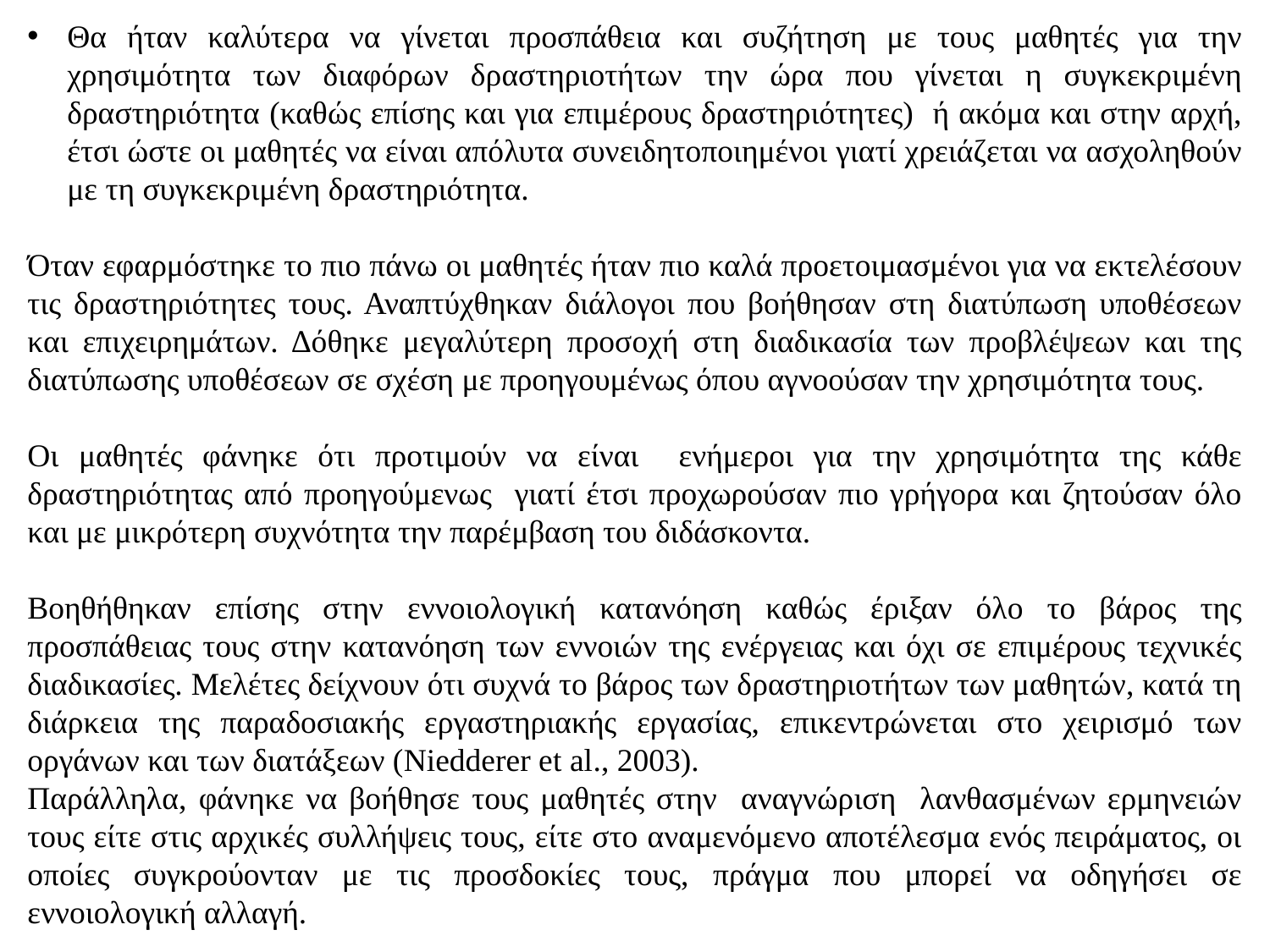

Θα ήταν καλύτερα να γίνεται προσπάθεια και συζήτηση με τους μαθητές για την χρησιμότητα των διαφόρων δραστηριοτήτων την ώρα που γίνεται η συγκεκριμένη δραστηριότητα (καθώς επίσης και για επιμέρους δραστηριότητες)  ή ακόμα και στην αρχή, έτσι ώστε οι μαθητές να είναι απόλυτα συνειδητοποιημένοι γιατί χρειάζεται να ασχοληθούν με τη συγκεκριμένη δραστηριότητα.

Όταν εφαρμόστηκε το πιο πάνω οι μαθητές ήταν πιο καλά προετοιμασμένοι για να εκτελέσουν τις δραστηριότητες τους. Αναπτύχθηκαν διάλογοι που βοήθησαν στη διατύπωση υποθέσεων και επιχειρημάτων. Δόθηκε μεγαλύτερη προσοχή στη διαδικασία των προβλέψεων και της διατύπωσης υποθέσεων σε σχέση με προηγουμένως όπου αγνοούσαν την χρησιμότητα τους.

Οι μαθητές φάνηκε ότι προτιμούν να είναι  ενήμεροι για την χρησιμότητα της κάθε δραστηριότητας από προηγούμενως  γιατί έτσι προχωρούσαν πιο γρήγορα και ζητούσαν όλο και με μικρότερη συχνότητα την παρέμβαση του διδάσκοντα.

Βοηθήθηκαν επίσης στην εννοιολογική κατανόηση καθώς έριξαν όλο το βάρος της προσπάθειας τους στην κατανόηση των εννοιών της ενέργειας και όχι σε επιμέρους τεχνικές διαδικασίες. Μελέτες δείχνουν ότι συχνά το βάρος των δραστηριοτήτων των μαθητών, κατά τη διάρκεια της παραδοσιακής εργαστηριακής εργασίας, επικεντρώνεται στο χειρισμό των οργάνων και των διατάξεων (Niedderer et al., 2003).
Παράλληλα, φάνηκε να βοήθησε τους μαθητές στην  αναγνώριση  λανθασμένων ερμηνειών τους είτε στις αρχικές συλλήψεις τους, είτε στο αναμενόμενο αποτέλεσμα ενός πειράματος, οι οποίες συγκρούονταν με τις προσδοκίες τους, πράγμα που μπορεί να οδηγήσει σε εννοιολογική αλλαγή.